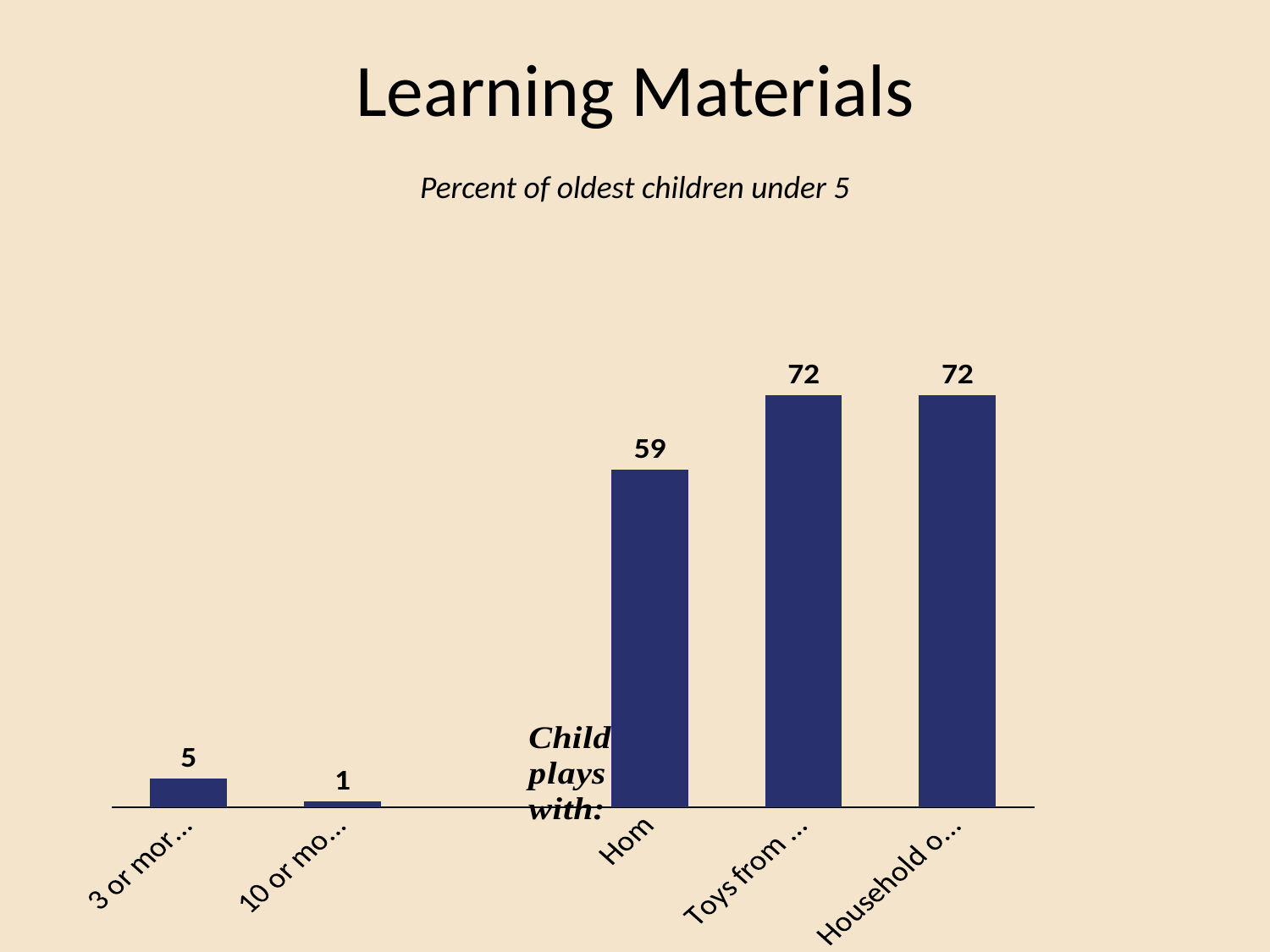

# Learning Materials
Percent of oldest children under 5

### Chart

| Category | Column2 |
|---|---|
| 3 or more children's books | 5.0 |
| 10 or more children's books | 1.0 |
|  | None |
| Homemade toys | 59.0 |
| Toys from shop/ manufactured toys | 72.0 |
| Household objects/objects found outside | 72.0 |